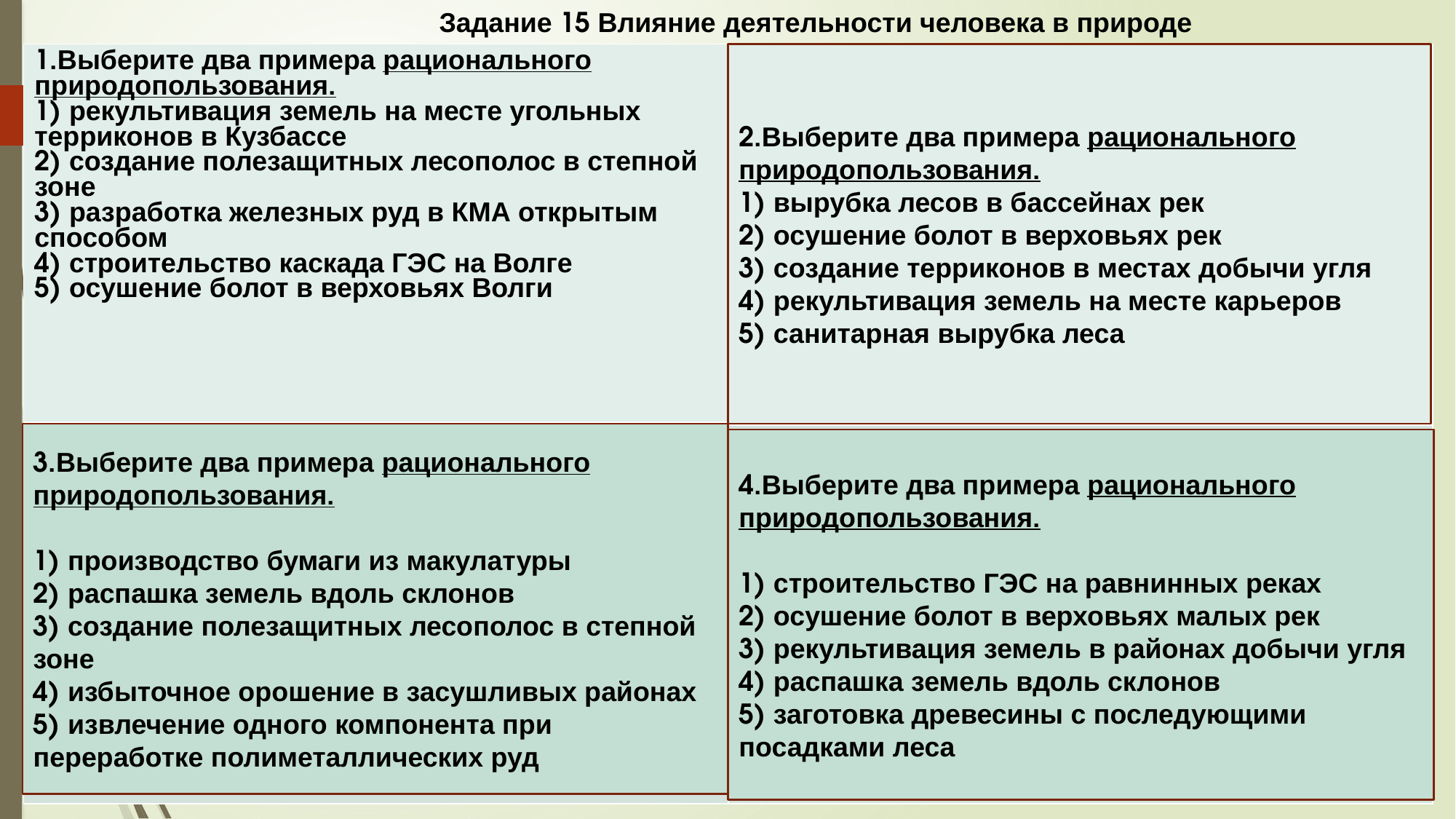

Задание 15 Влияние деятельности человека в природе
2.Выберите два примера рационального природопользования.
1) вырубка лесов в бассейнах рек
2) осушение болот в верховьях рек
3) создание терриконов в местах добычи угля
4) рекультивация земель на месте карьеров
5) санитарная вырубка леса
| 1.Выберите два примера рационального природопользования. 1) рекультивация земель на месте угольных терриконов в Кузбассе 2) создание полезащитных лесополос в степной зоне 3) разработка железных руд в КМА открытым способом 4) строительство каскада ГЭС на Волге 5) осушение болот в верховьях Волги |  |
| --- | --- |
|  |  |
3.Выберите два примера рационального природопользования.

1) производство бумаги из макулатуры
2) распашка земель вдоль склонов
3) создание полезащитных лесополос в степной зоне
4) избыточное орошение в засушливых районах
5) извлечение одного компонента при переработке полиметаллических руд
4.Выберите два примера рационального природопользования.

1) строительство ГЭС на равнинных реках
2) осушение болот в верховьях малых рек
3) рекультивация земель в районах добычи угля
4) распашка земель вдоль склонов
5) заготовка древесины с последующими посадками леса